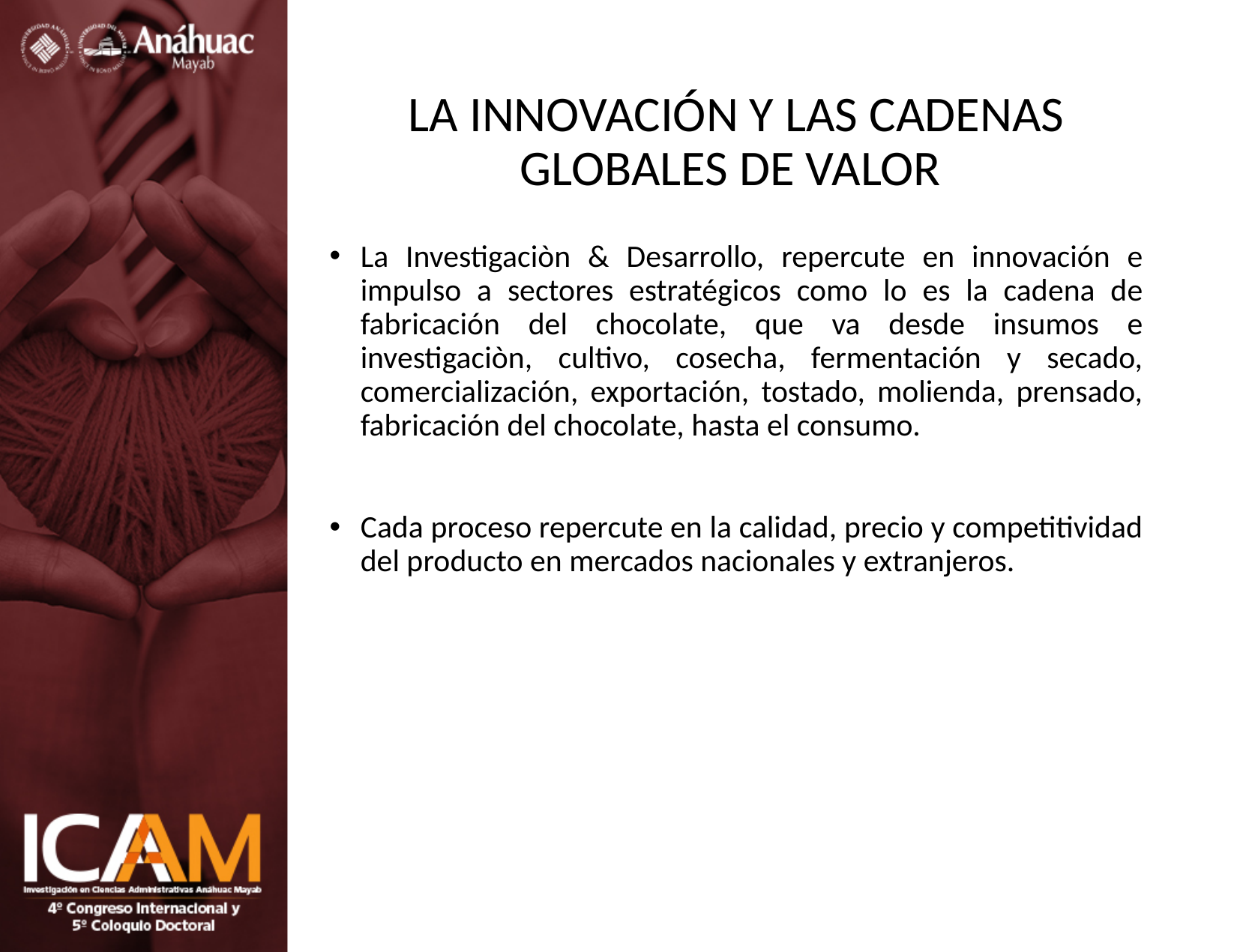

# LA INNOVACIÓN Y LAS CADENAS GLOBALES DE VALOR
La Investigaciòn & Desarrollo, repercute en innovación e impulso a sectores estratégicos como lo es la cadena de fabricación del chocolate, que va desde insumos e investigaciòn, cultivo, cosecha, fermentación y secado, comercialización, exportación, tostado, molienda, prensado, fabricación del chocolate, hasta el consumo.

Cada proceso repercute en la calidad, precio y competitividad del producto en mercados nacionales y extranjeros.